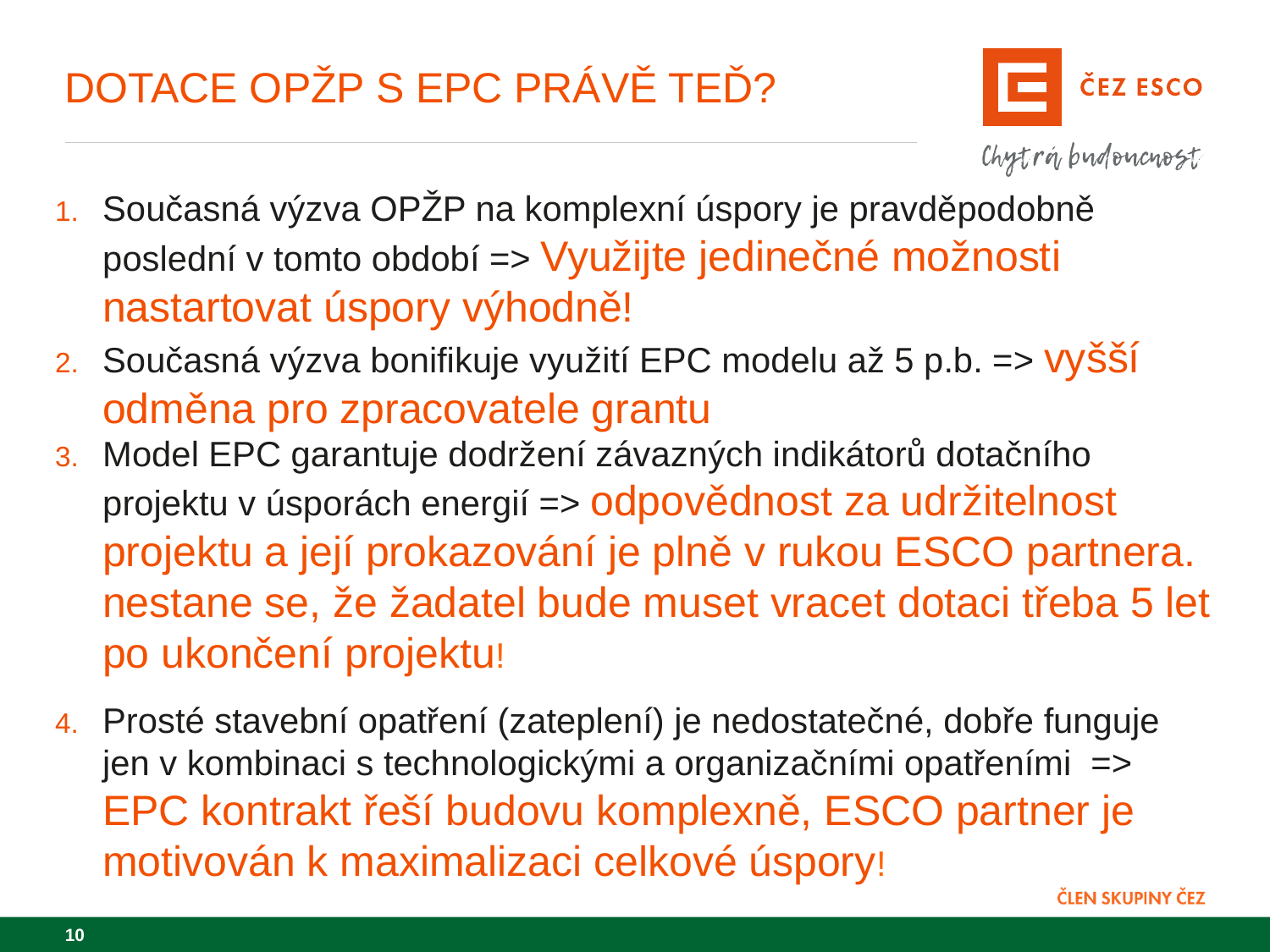

# dotace opžp s Epc právě teď?
Současná výzva OPŽP na komplexní úspory je pravděpodobně poslední v tomto období => Využijte jedinečné možnosti nastartovat úspory výhodně!
Současná výzva bonifikuje využití EPC modelu až 5 p.b. => vyšší odměna pro zpracovatele grantu
Model EPC garantuje dodržení závazných indikátorů dotačního projektu v úsporách energií => odpovědnost za udržitelnost projektu a její prokazování je plně v rukou ESCO partnera. nestane se, že žadatel bude muset vracet dotaci třeba 5 let po ukončení projektu!

Prosté stavební opatření (zateplení) je nedostatečné, dobře funguje jen v kombinaci s technologickými a organizačními opatřeními  => EPC kontrakt řeší budovu komplexně, ESCO partner je motivován k maximalizaci celkové úspory!

10